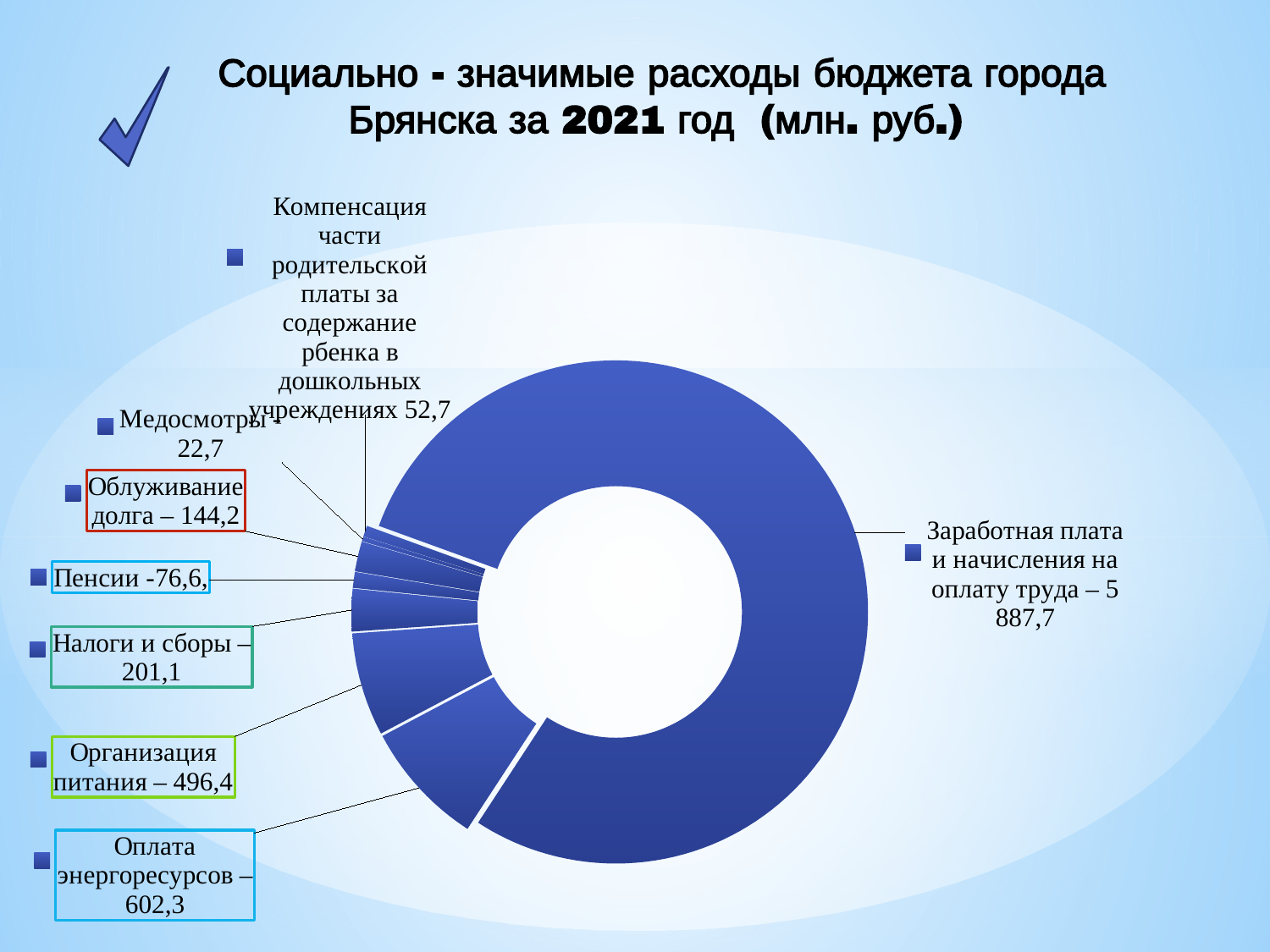

Социально - значимые расходы бюджета города Брянска за 2021 год  (млн. руб.)

### Chart

| Category | 2020 год |
|---|---|
| Заработная плата и начисления выплаты по оплате труда  | 5887.7 |
| Оплата энергоресурсов | 602.3 |
| Организация питания | 496.4 |
| Налоги и сборы | 204.1 |
| Пенсии  | 76.6 |
| Обслуживание муниципального долга | 144.2 |
| Медосмотры | 22.7 |
| Компенсация части родительской платы за содержание рбенка в дошкольных учреждениях | 52.7 |